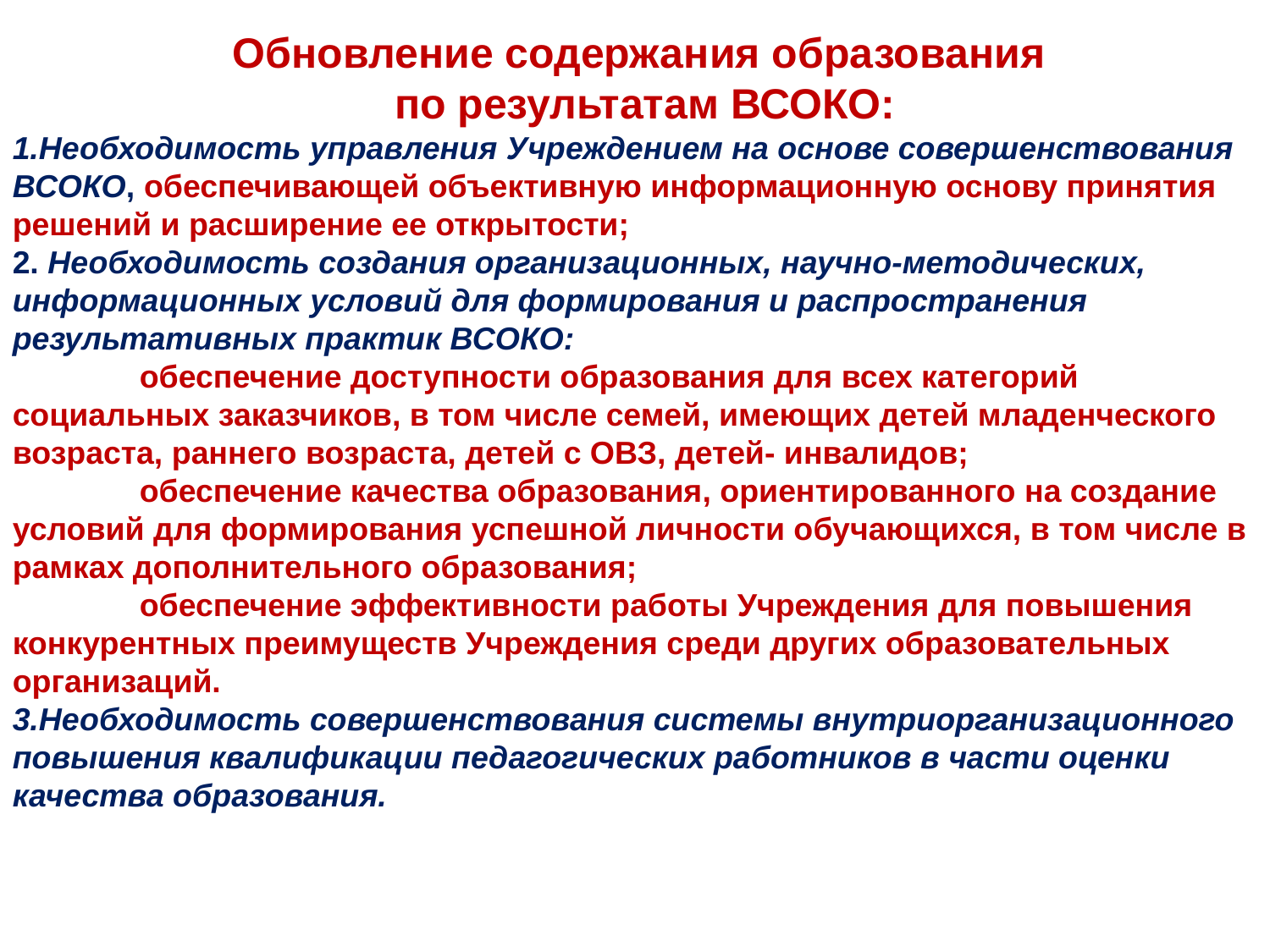

Обновление содержания образования
по результатам ВСОКО:
1.Необходимость управления Учреждением на основе совершенствования ВСОКО, обеспечивающей объективную информационную основу принятия решений и расширение ее открытости;
2. Необходимость создания организационных, научно-методических, информационных условий для формирования и распространения результативных практик ВСОКО:
	обеспечение доступности образования для всех категорий социальных заказчиков, в том числе семей, имеющих детей младенческого возраста, раннего возраста, детей с ОВЗ, детей- инвалидов;
	обеспечение качества образования, ориентированного на создание условий для формирования успешной личности обучающихся, в том числе в рамках дополнительного образования;
	обеспечение эффективности работы Учреждения для повышения конкурентных преимуществ Учреждения среди других образовательных организаций.
3.Необходимость совершенствования системы внутриорганизационного повышения квалификации педагогических работников в части оценки качества образования.